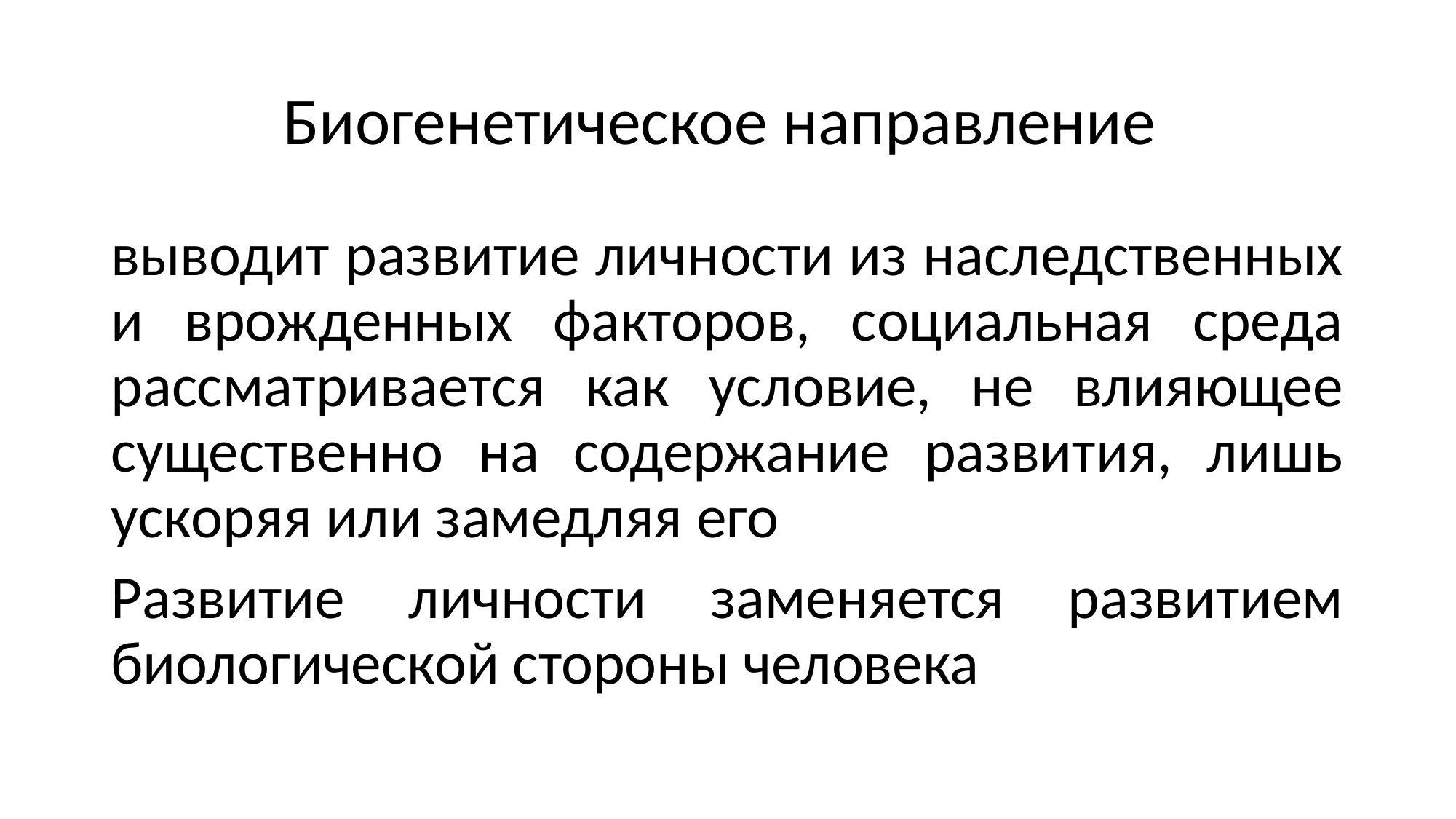

# Биогенетическое направление
выводит развитие личности из наследственных и врожденных факторов, социальная среда рассматривается как условие, не влияющее существенно на содержание развития, лишь ускоряя или замедляя его
Развитие личности заменяется развитием биологической стороны человека